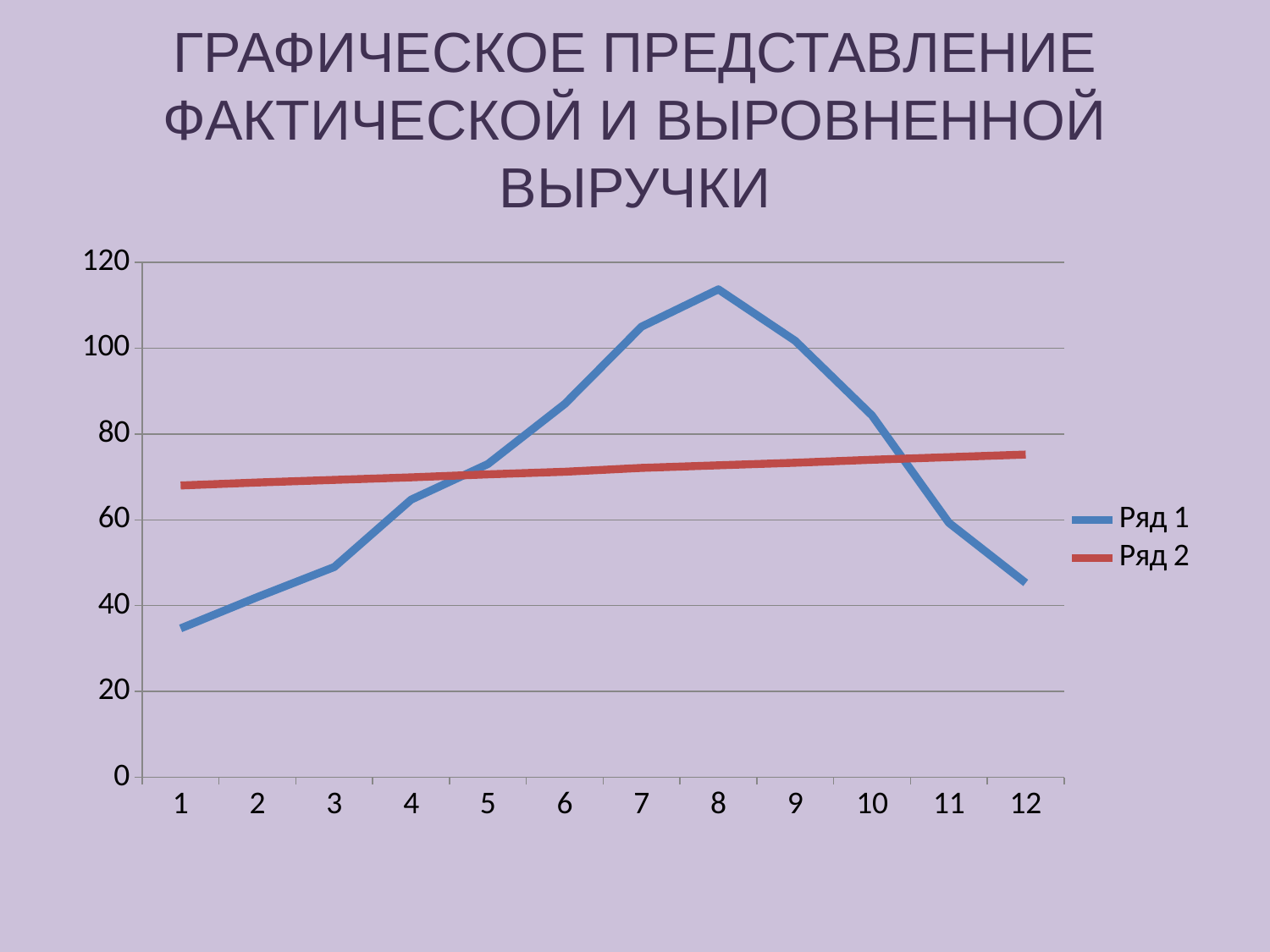

# ГРАФИЧЕСКОЕ ПРЕДСТАВЛЕНИЕ ФАКТИЧЕСКОЙ И ВЫРОВНЕННОЙ ВЫРУЧКИ

### Chart

| Category | Ряд 1 | Ряд 2 |
|---|---|---|
| 1 | 34.7 | 68.0 |
| 2 | 42.0 | 68.7 |
| 3 | 49.0 | 69.3 |
| 4 | 64.7 | 69.9 |
| 5 | 73.0 | 70.6 |
| 6 | 87.0 | 71.2 |
| 7 | 105.0 | 72.1 |
| 8 | 113.7 | 72.7 |
| 9 | 101.7 | 73.3 |
| 10 | 84.3 | 74.0 |
| 11 | 59.3 | 74.6 |
| 12 | 45.3 | 75.2 |